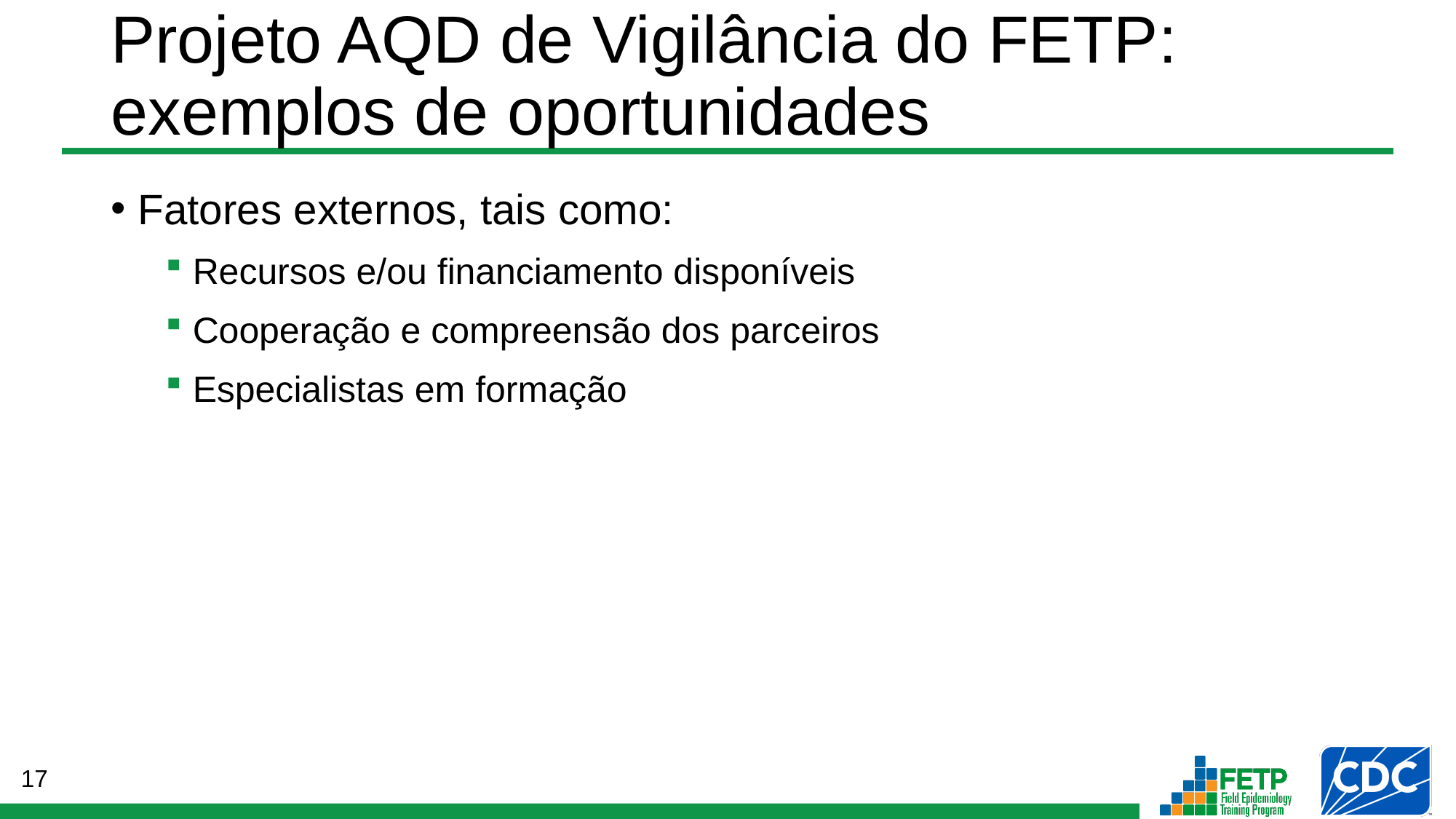

# Projeto AQD de Vigilância do FETP: exemplos de oportunidades
Fatores externos, tais como:
Recursos e/ou financiamento disponíveis
Cooperação e compreensão dos parceiros
Especialistas em formação